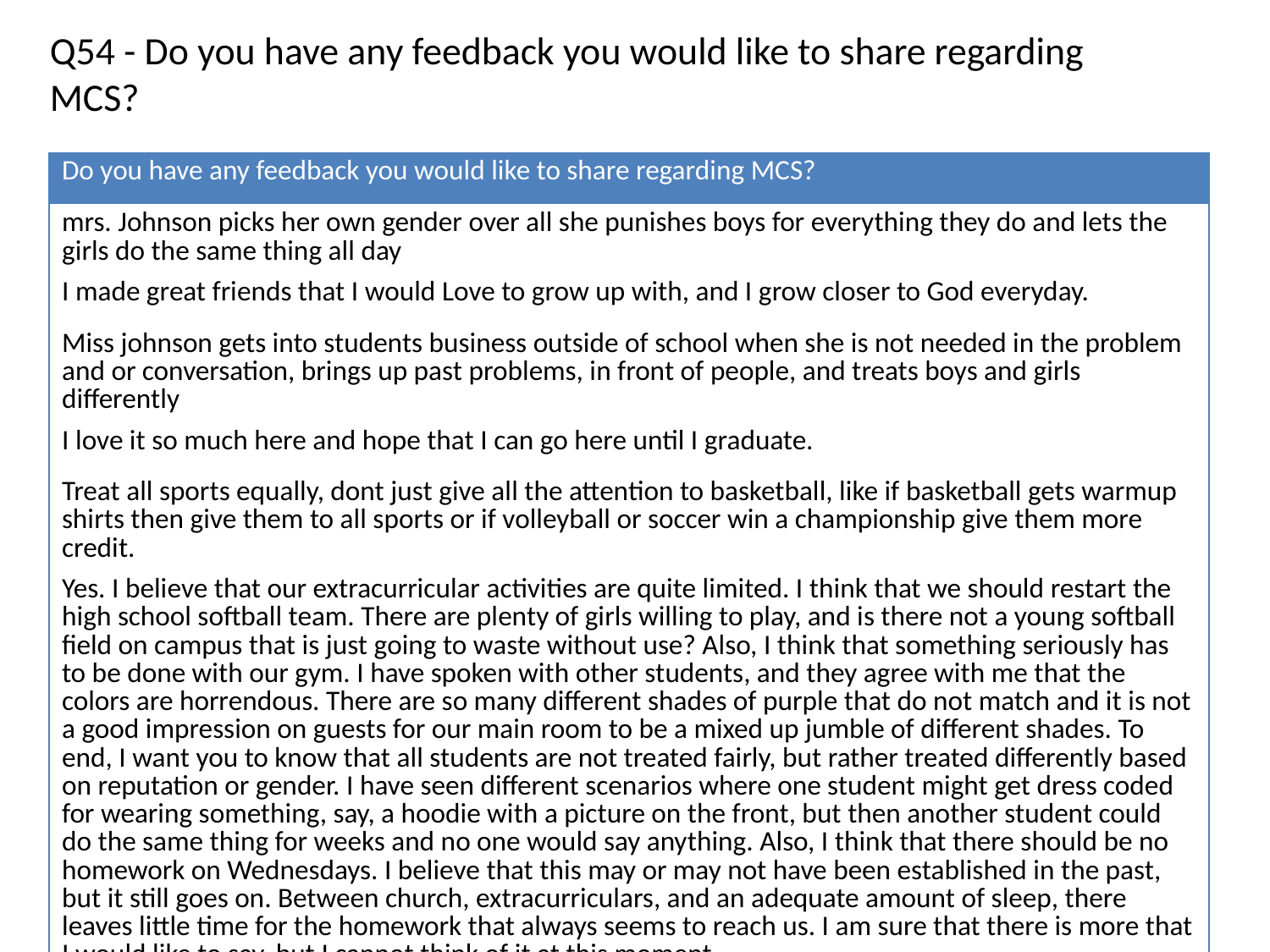

Q54 - Do you have any feedback you would like to share regarding MCS?
| Do you have any feedback you would like to share regarding MCS? |
| --- |
| mrs. Johnson picks her own gender over all she punishes boys for everything they do and lets the girls do the same thing all day |
| I made great friends that I would Love to grow up with, and I grow closer to God everyday. |
| Miss johnson gets into students business outside of school when she is not needed in the problem and or conversation, brings up past problems, in front of people, and treats boys and girls differently |
| I love it so much here and hope that I can go here until I graduate. |
| Treat all sports equally, dont just give all the attention to basketball, like if basketball gets warmup shirts then give them to all sports or if volleyball or soccer win a championship give them more credit. |
| Yes. I believe that our extracurricular activities are quite limited. I think that we should restart the high school softball team. There are plenty of girls willing to play, and is there not a young softball field on campus that is just going to waste without use? Also, I think that something seriously has to be done with our gym. I have spoken with other students, and they agree with me that the colors are horrendous. There are so many different shades of purple that do not match and it is not a good impression on guests for our main room to be a mixed up jumble of different shades. To end, I want you to know that all students are not treated fairly, but rather treated differently based on reputation or gender. I have seen different scenarios where one student might get dress coded for wearing something, say, a hoodie with a picture on the front, but then another student could do the same thing for weeks and no one would say anything. Also, I think that there should be no homework on Wednesdays. I believe that this may or may not have been established in the past, but it still goes on. Between church, extracurriculars, and an adequate amount of sleep, there leaves little time for the homework that always seems to reach us. I am sure that there is more that I would like to say, but I cannot think of it at this moment. |